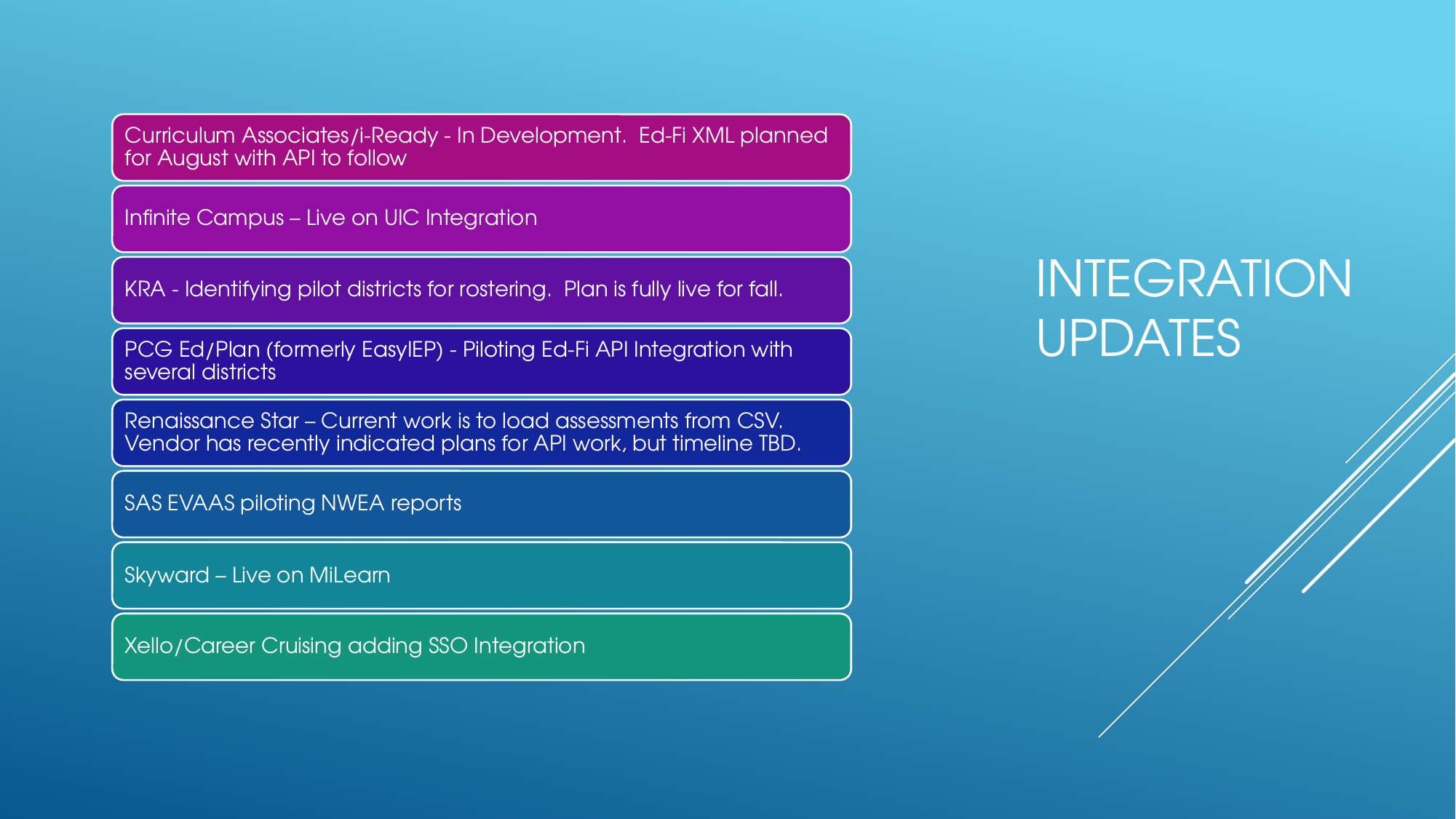

Curriculum Associates/i-Ready - In Development.  Ed-Fi XML planned for August with API to follow
Infinite Campus – Live on UIC Integration
KRA - Identifying pilot districts for rostering.  Plan is fully live for fall.
PCG Ed/Plan (formerly EasyIEP) - Piloting Ed-Fi API Integration with several districts
Renaissance Star – Current work is to load assessments from CSV.  Vendor has recently indicated plans for API work, but timeline TBD.
SAS EVAAS piloting NWEA reports
Skyward – Live on MiLearn
Xello/Career Cruising adding SSO Integration
# Integration Updates